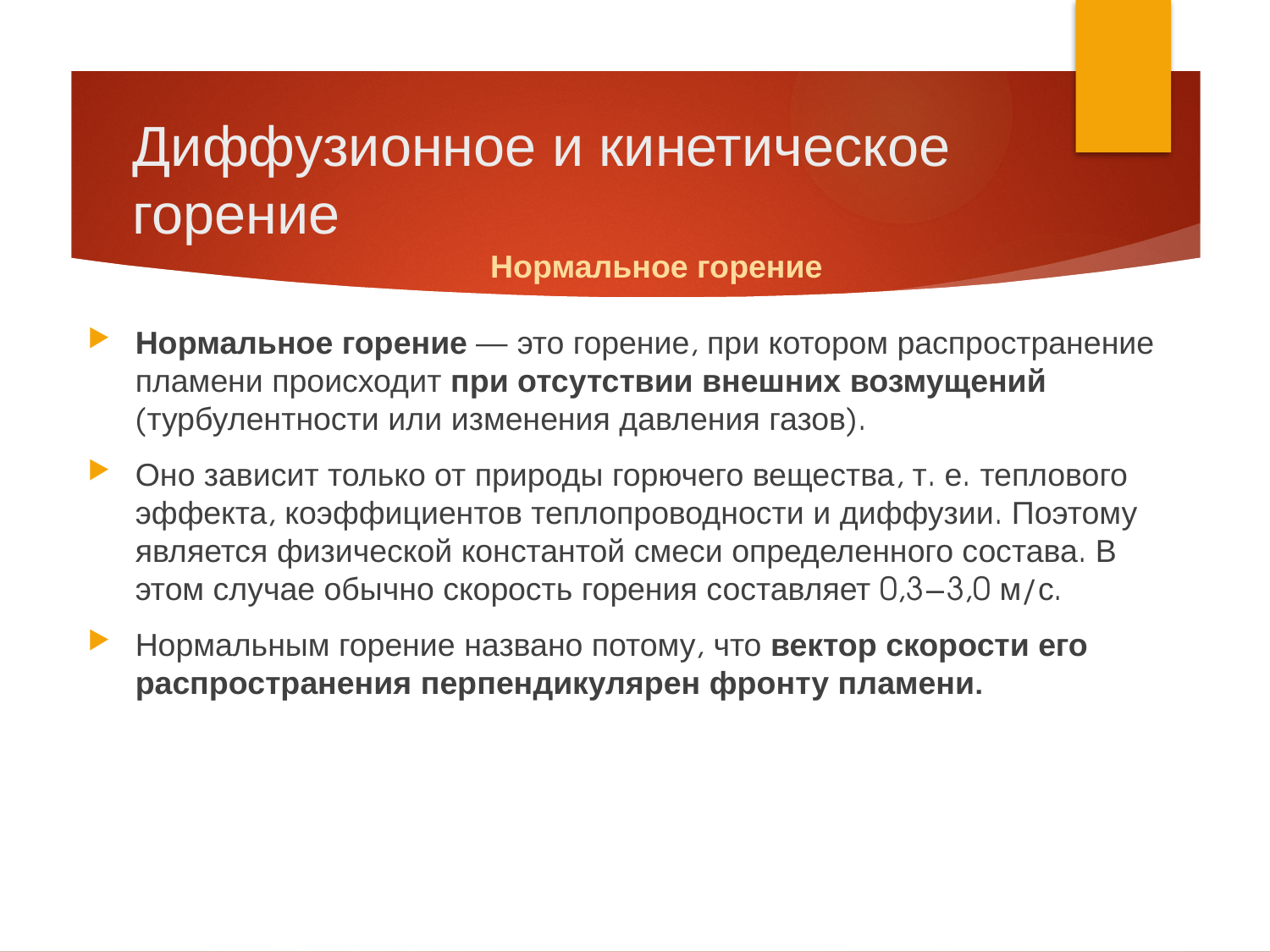

# Диффузионное и кинетическое горение
Нормальное горение
Нормальное горение — это горение, при котором распространение пламени происходит при отсутствии внешних возмущений (турбулентности или изменения давления газов).
Оно зависит только от природы горючего вещества, т. е. теплового эффекта, коэффициентов теплопроводности и диффузии. Поэтому является физической константой смеси определенного состава. В этом случае обычно скорость горения составляет 0,3−3,0 м/с.
Нормальным горение названо потому, что вектор скорости его распространения перпендикулярен фронту пламени.